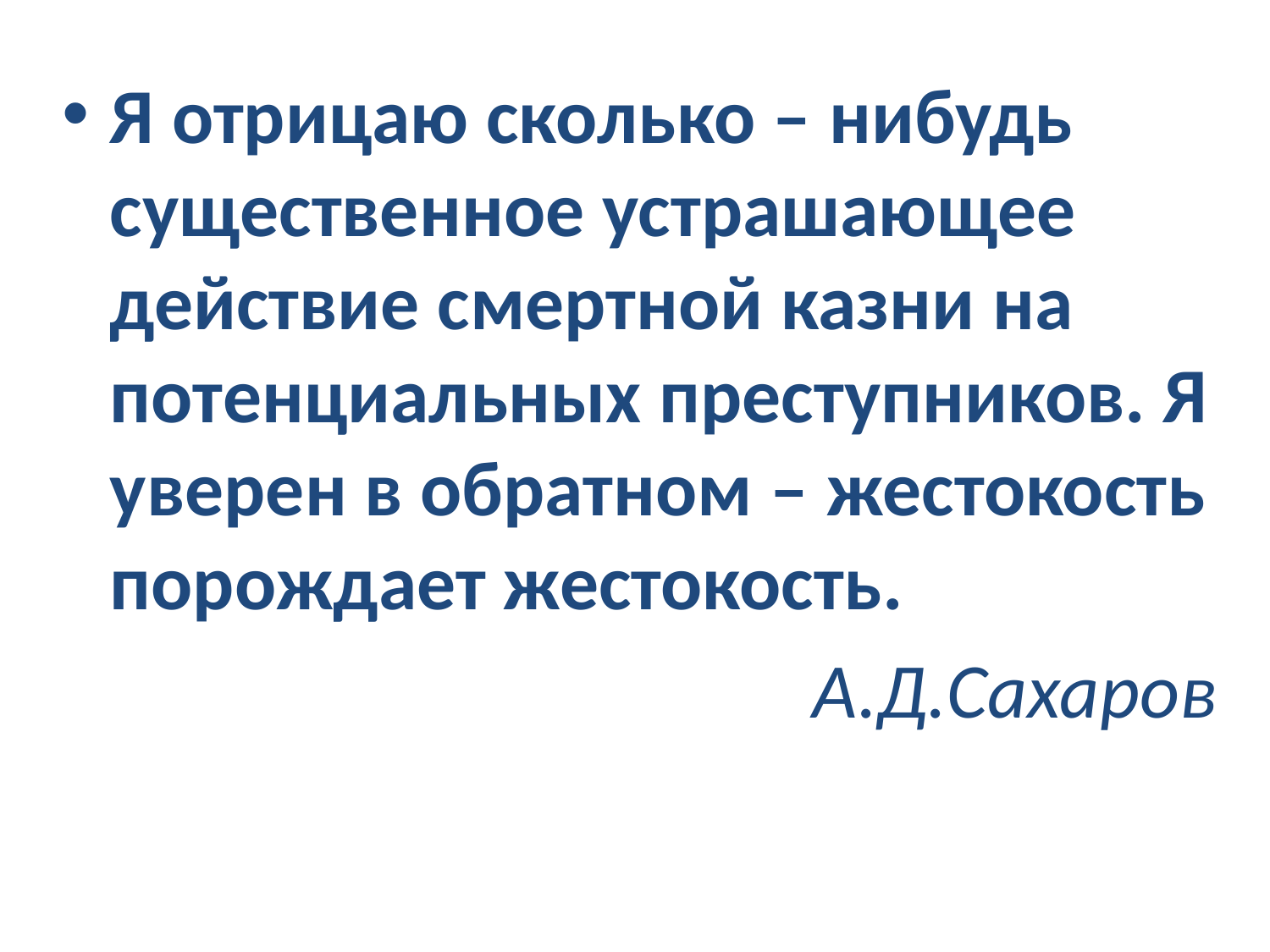

Я отрицаю сколько – нибудь существенное устрашающее действие смертной казни на потенциальных преступников. Я уверен в обратном – жестокость порождает жестокость.
А.Д.Сахаров